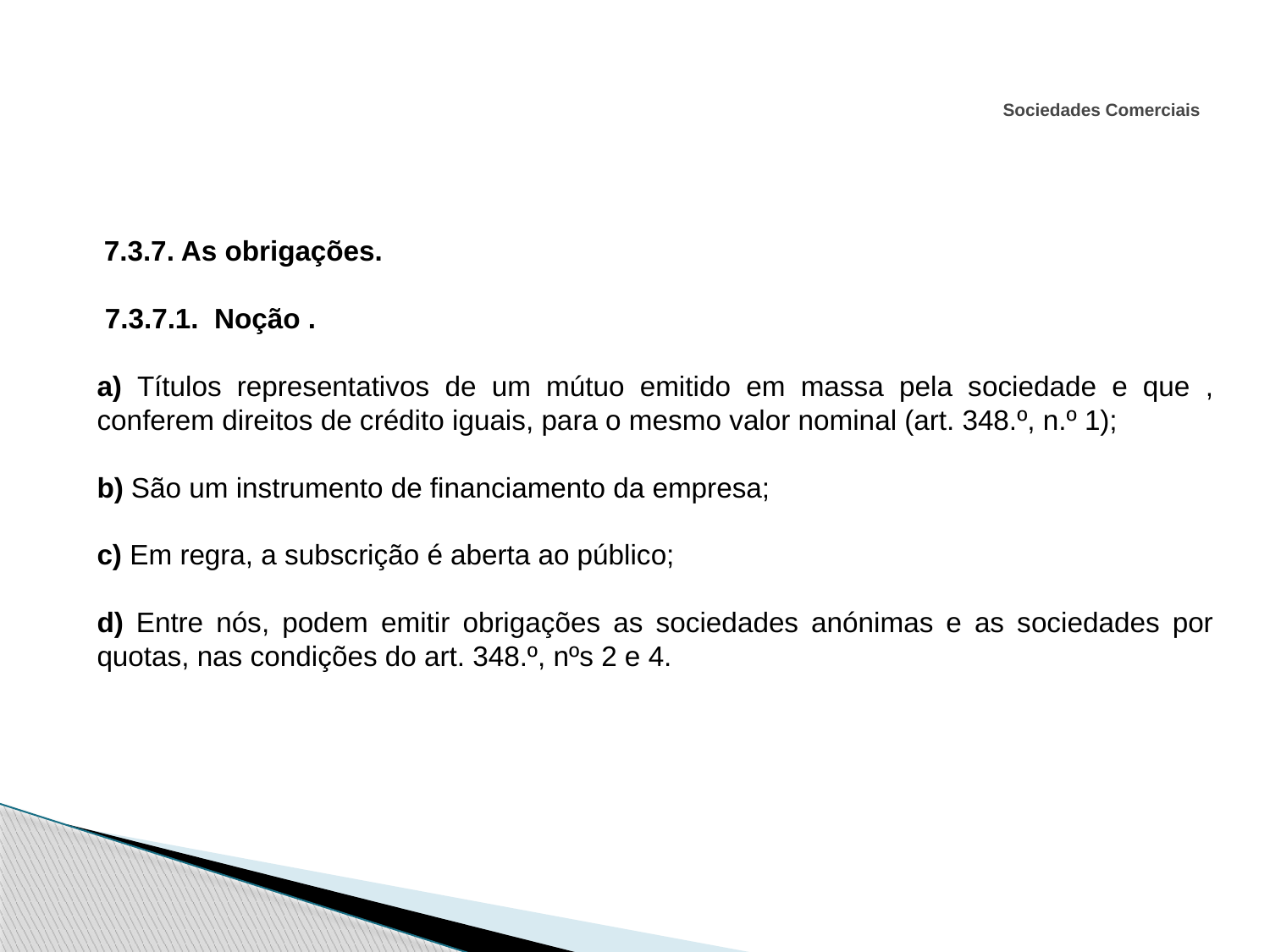

# Sociedades Comerciais
 7.3.7. As obrigações.

 7.3.7.1.  Noção .

a) Títulos representativos de um mútuo emitido em massa pela sociedade e que , conferem direitos de crédito iguais, para o mesmo valor nominal (art. 348.º, n.º 1);

b) São um instrumento de financiamento da empresa;

c) Em regra, a subscrição é aberta ao público;

d) Entre nós, podem emitir obrigações as sociedades anónimas e as sociedades por quotas, nas condições do art. 348.º, nºs 2 e 4.